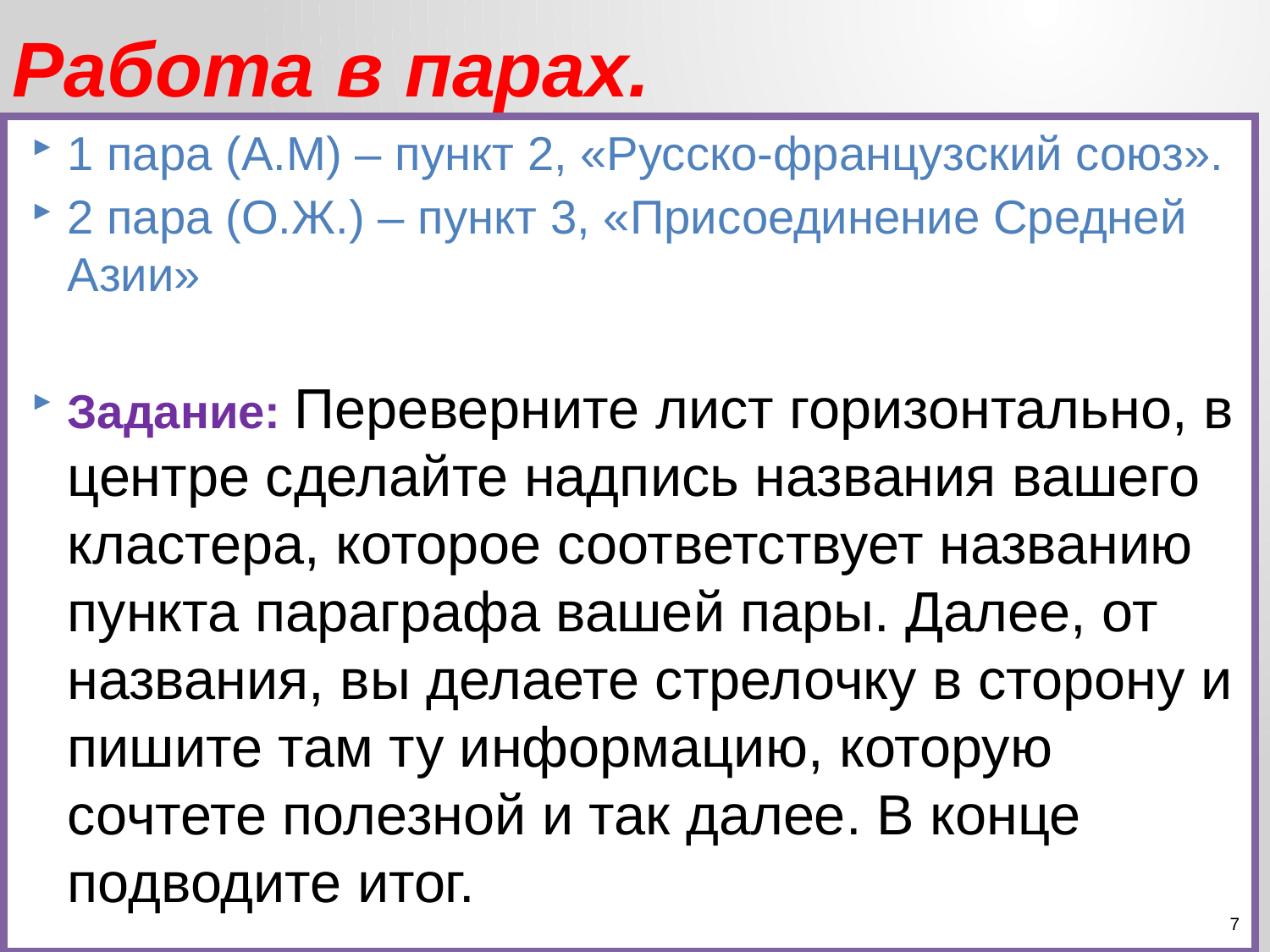

# Работа в парах.
1 пара (А.М) – пункт 2, «Русско-французский союз».
2 пара (О.Ж.) – пункт 3, «Присоединение Средней Азии»

Задание: Переверните лист горизонтально, в центре сделайте надпись названия вашего кластера, которое соответствует названию пункта параграфа вашей пары. Далее, от названия, вы делаете стрелочку в сторону и пишите там ту информацию, которую сочтете полезной и так далее. В конце подводите итог.
7